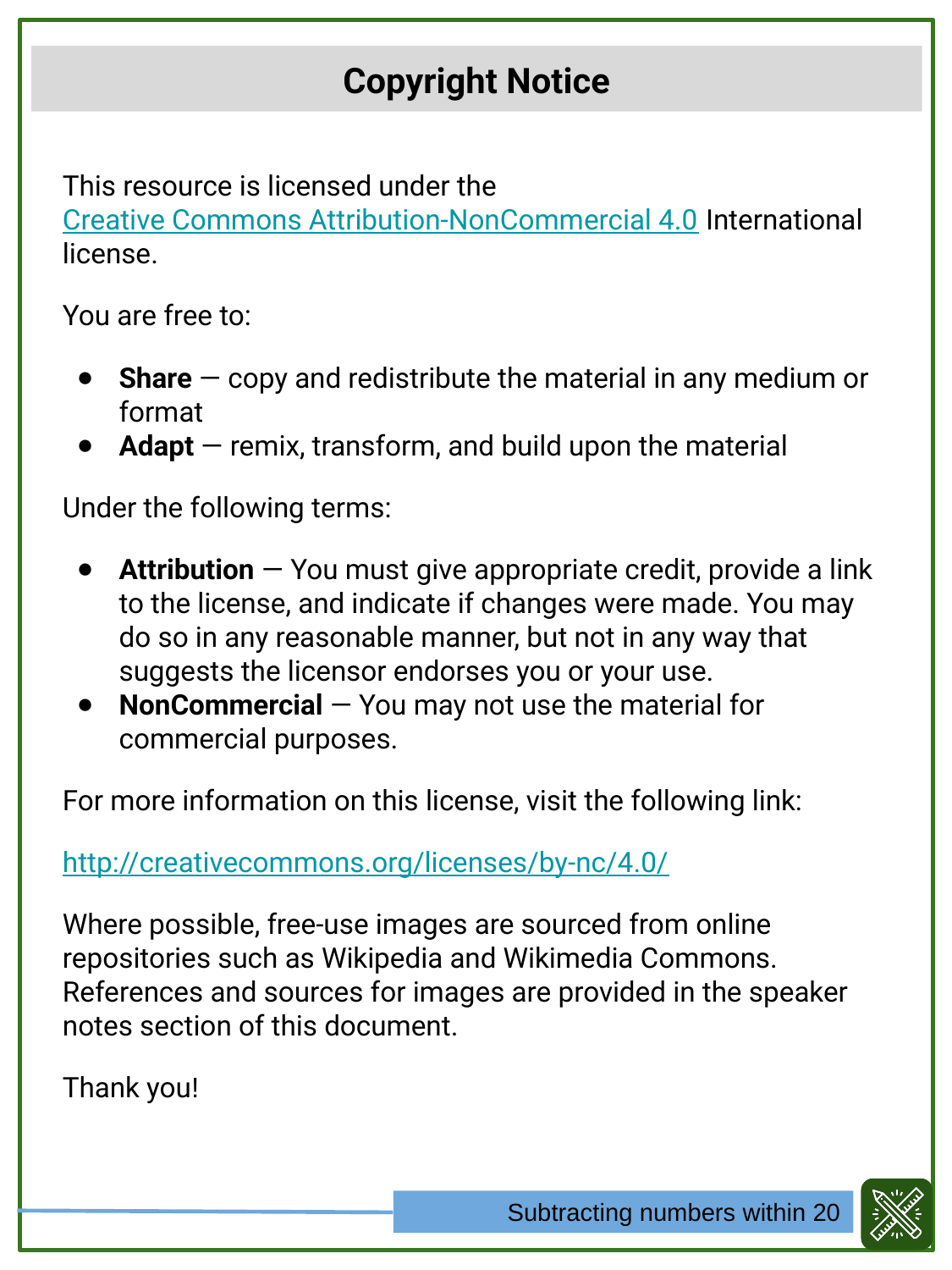

Copyright Notice

This resource is licensed under the Creative Commons Attribution-NonCommercial 4.0 International license.
You are free to:
Share — copy and redistribute the material in any medium or format
Adapt — remix, transform, and build upon the material
Under the following terms:
Attribution — You must give appropriate credit, provide a link to the license, and indicate if changes were made. You may do so in any reasonable manner, but not in any way that suggests the licensor endorses you or your use.
NonCommercial — You may not use the material for commercial purposes.
For more information on this license, visit the following link:
http://creativecommons.org/licenses/by-nc/4.0/
Where possible, free-use images are sourced from online repositories such as Wikipedia and Wikimedia Commons. References and sources for images are provided in the speaker notes section of this document.
Thank you!
Subtracting numbers within 20